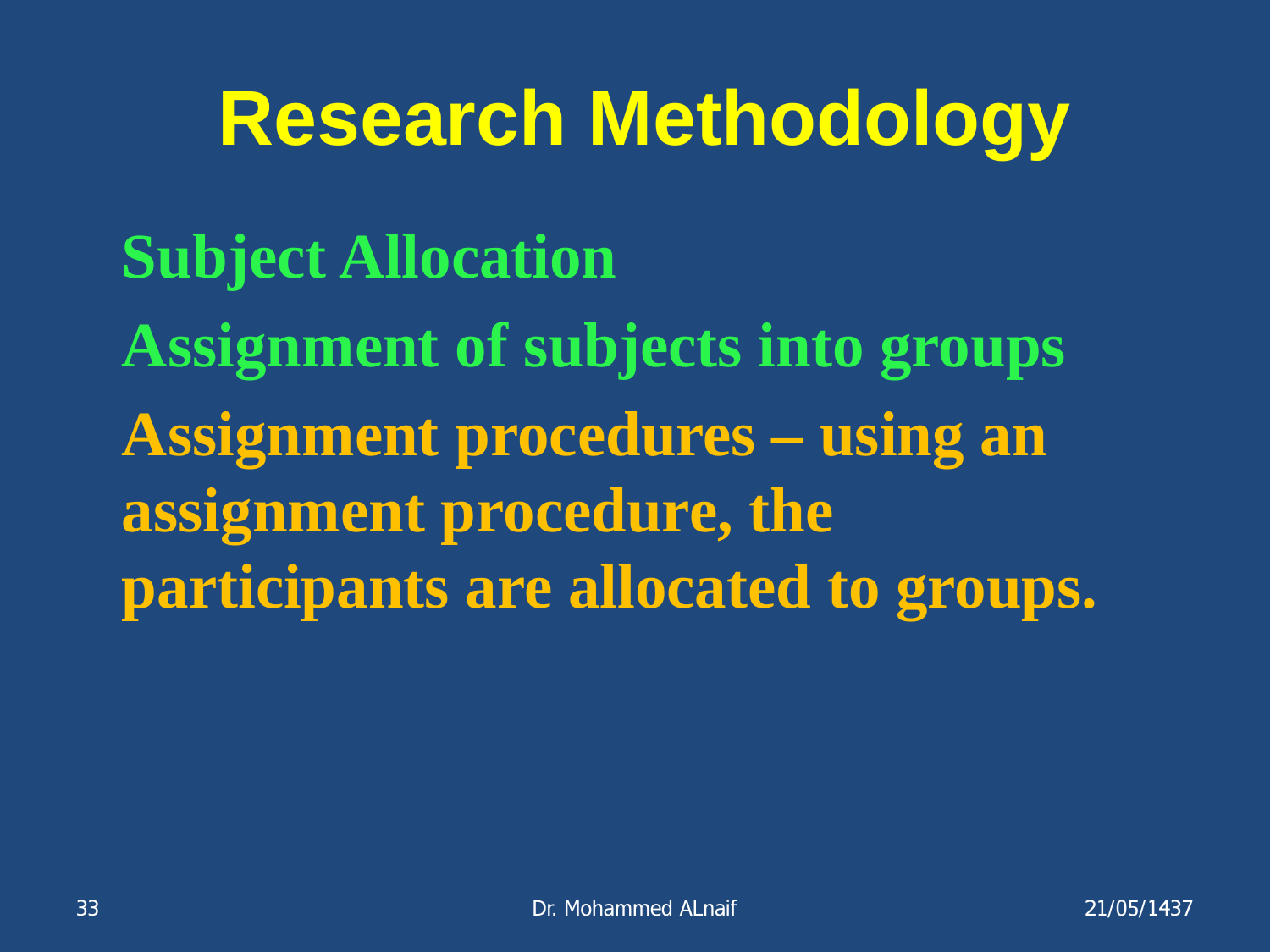

# Research Methodology
Subject Allocation
Assignment of subjects into groups
Assignment procedures – using an assignment procedure, the participants are allocated to groups.
33
Dr. Mohammed ALnaif
21/05/1437